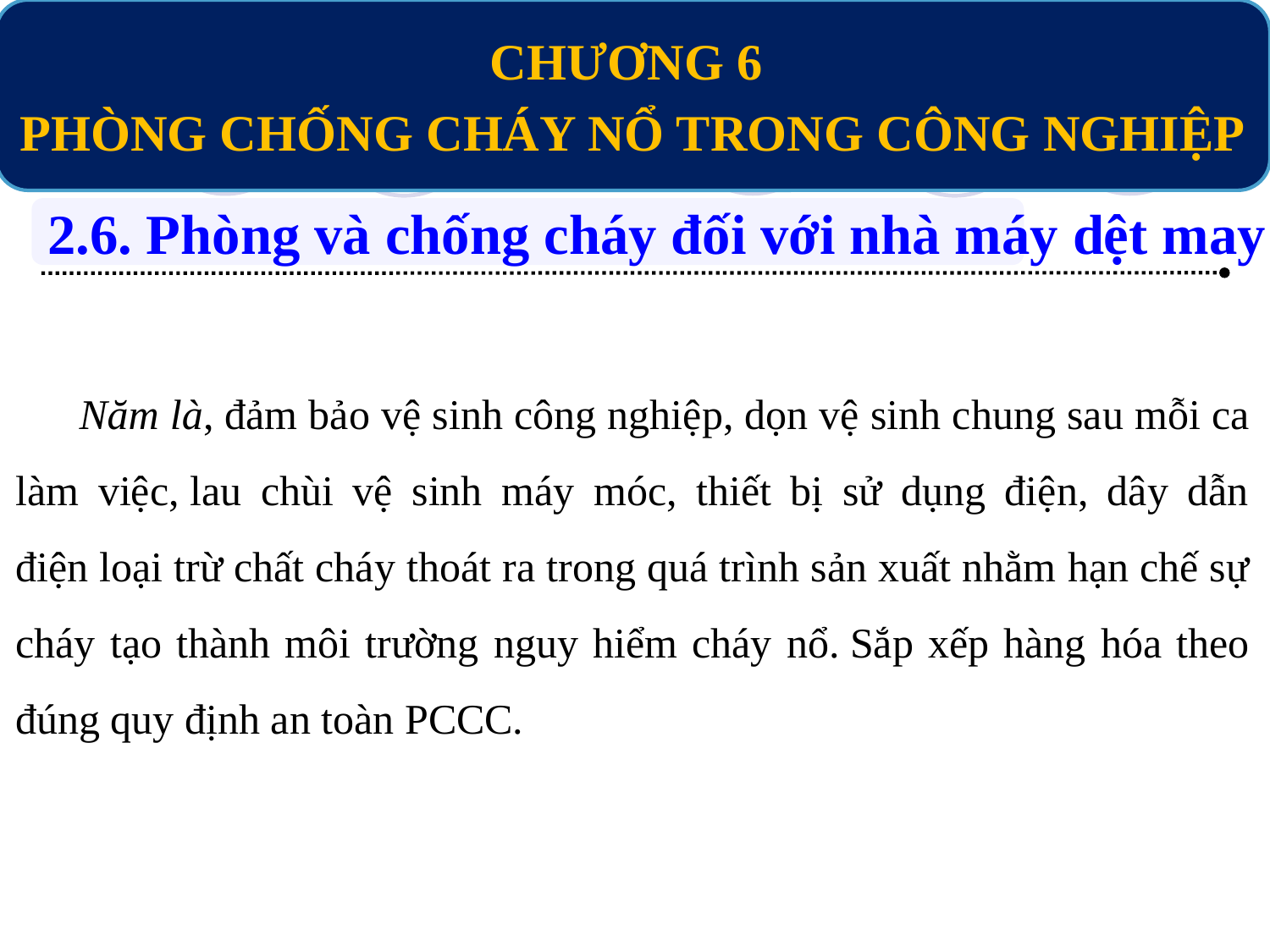

CHƯƠNG 6
PHÒNG CHỐNG CHÁY NỔ TRONG CÔNG NGHIỆP

2.6. Phòng và chống cháy đối với nhà máy dệt may

Năm là, đảm bảo vệ sinh công nghiệp, dọn vệ sinh chung sau mỗi ca làm việc, lau chùi vệ sinh máy móc, thiết bị sử dụng điện, dây dẫn điện loại trừ chất cháy thoát ra trong quá trình sản xuất nhằm hạn chế sự cháy tạo thành môi trường nguy hiểm cháy nổ. Sắp xếp hàng hóa theo đúng quy định an toàn PCCC.